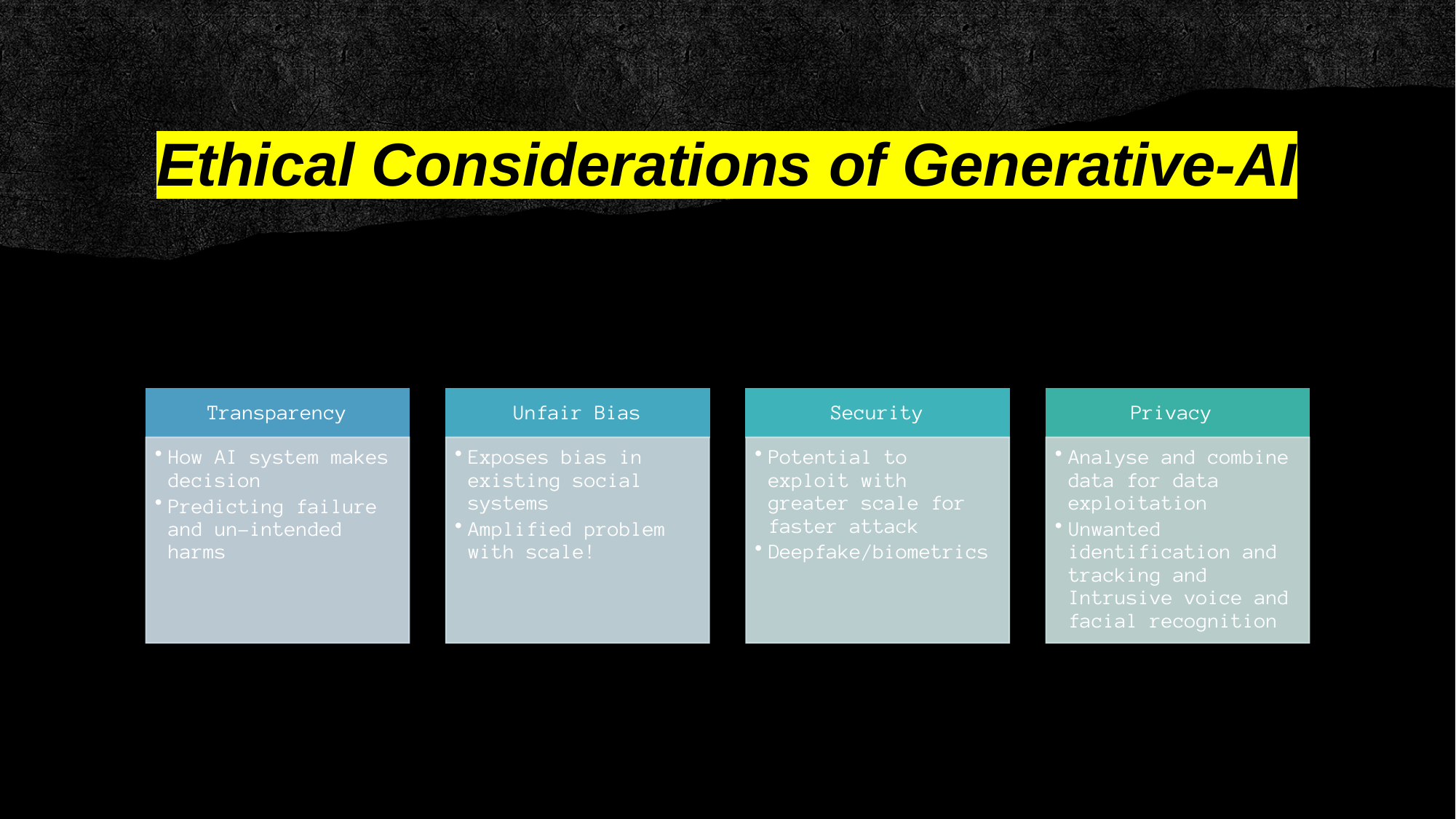

# Ethical Considerations of Generative-AI
Transparency
How AI system makes decision
Predicting failure and un-intended harms
Unfair Bias
Exposes bias in existing social systems
Amplified problem with scale!
Security
Potential to exploit with greater scale for faster attack
Deepfake/biometrics
Privacy
Analyse and combine data for data exploitation
Unwanted identification and tracking and Intrusive voice and facial recognition